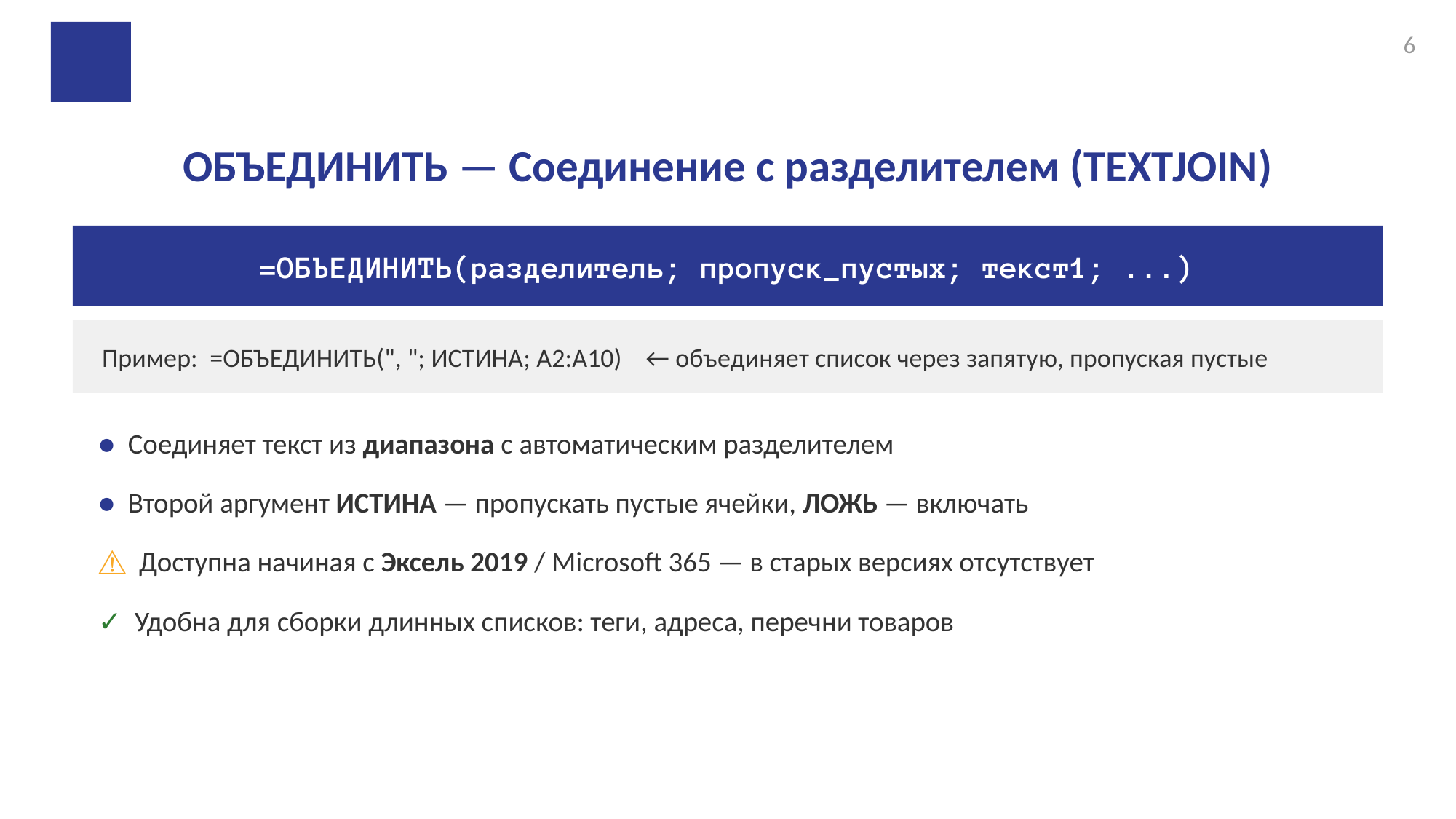

6

ОБЪЕДИНИТЬ — Соединение с разделителем (TEXTJOIN)

=ОБЪЕДИНИТЬ(разделитель; пропуск_пустых; текст1; ...)

Пример:  =ОБЪЕДИНИТЬ(", "; ИСТИНА; A2:A10)    ← объединяет список через запятую, пропуская пустые
●  Соединяет текст из диапазона с автоматическим разделителем
●  Второй аргумент ИСТИНА — пропускать пустые ячейки, ЛОЖЬ — включать
⚠  Доступна начиная с Эксель 2019 / Microsoft 365 — в старых версиях отсутствует
✓  Удобна для сборки длинных списков: теги, адреса, перечни товаров